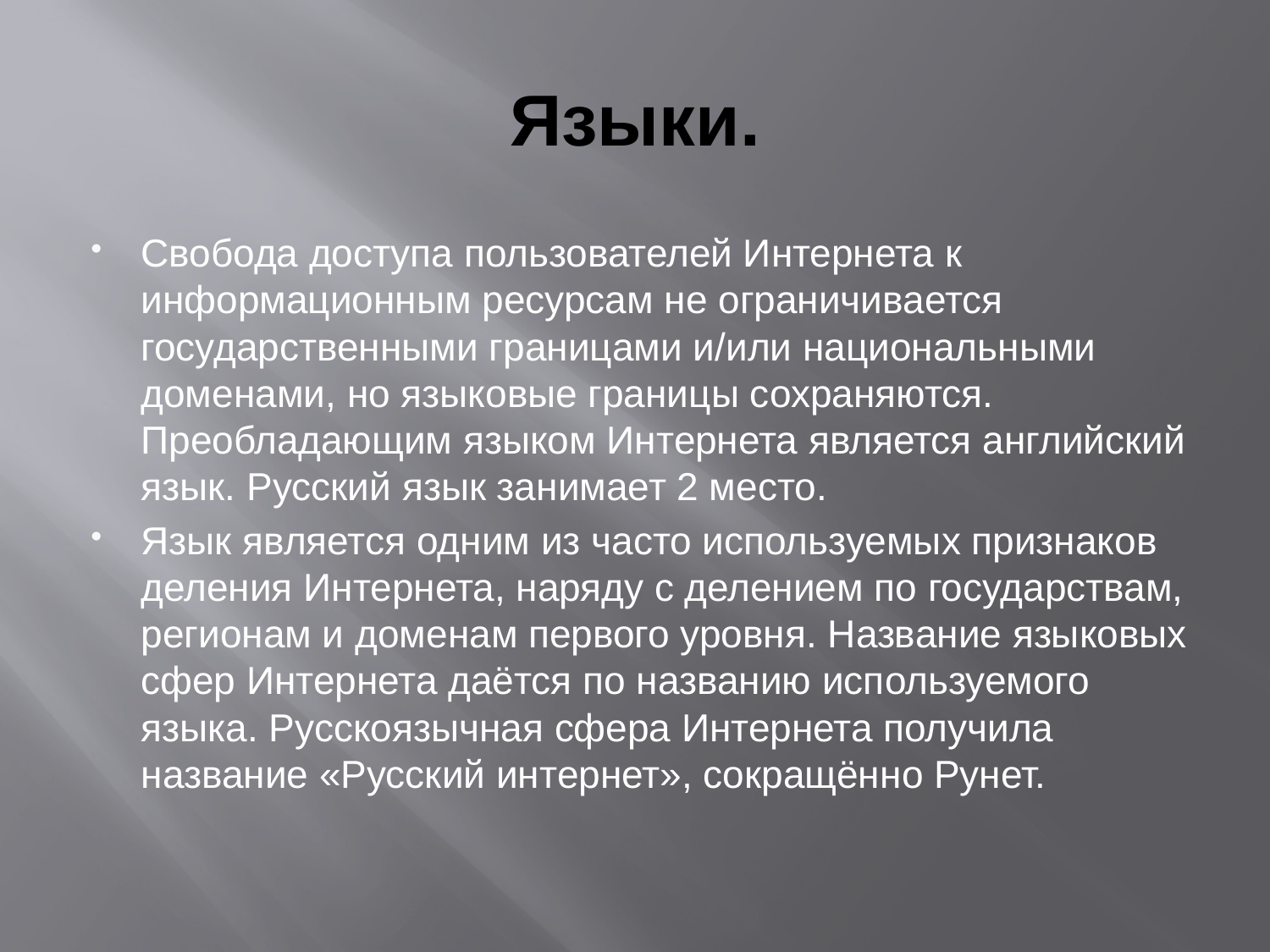

# Языки.
Свобода доступа пользователей Интернета к информационным ресурсам не ограничивается государственными границами и/или национальными доменами, но языковые границы сохраняются. Преобладающим языком Интернета является английский язык. Русский язык занимает 2 место.
Язык является одним из часто используемых признаков деления Интернета, наряду с делением по государствам, регионам и доменам первого уровня. Название языковых сфер Интернета даётся по названию используемого языка. Русскоязычная сфера Интернета получила название «Русский интернет», сокращённо Рунет.